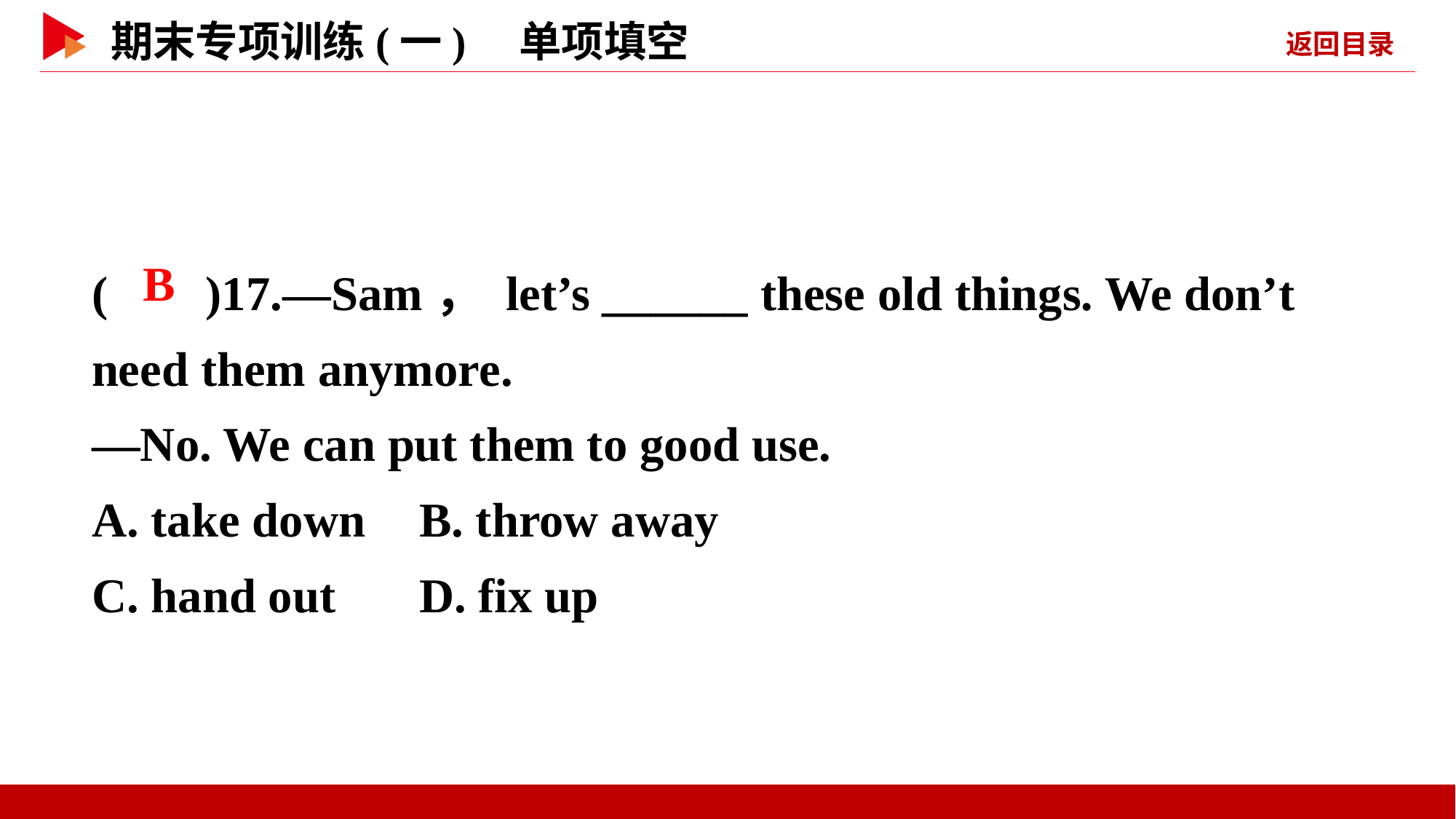

(        )17.—Sam， let’s ______ these old things. We don’t need them anymore.
—No. We can put them to good use.
A. take down	B. throw away
C. hand out	D. fix up
   B